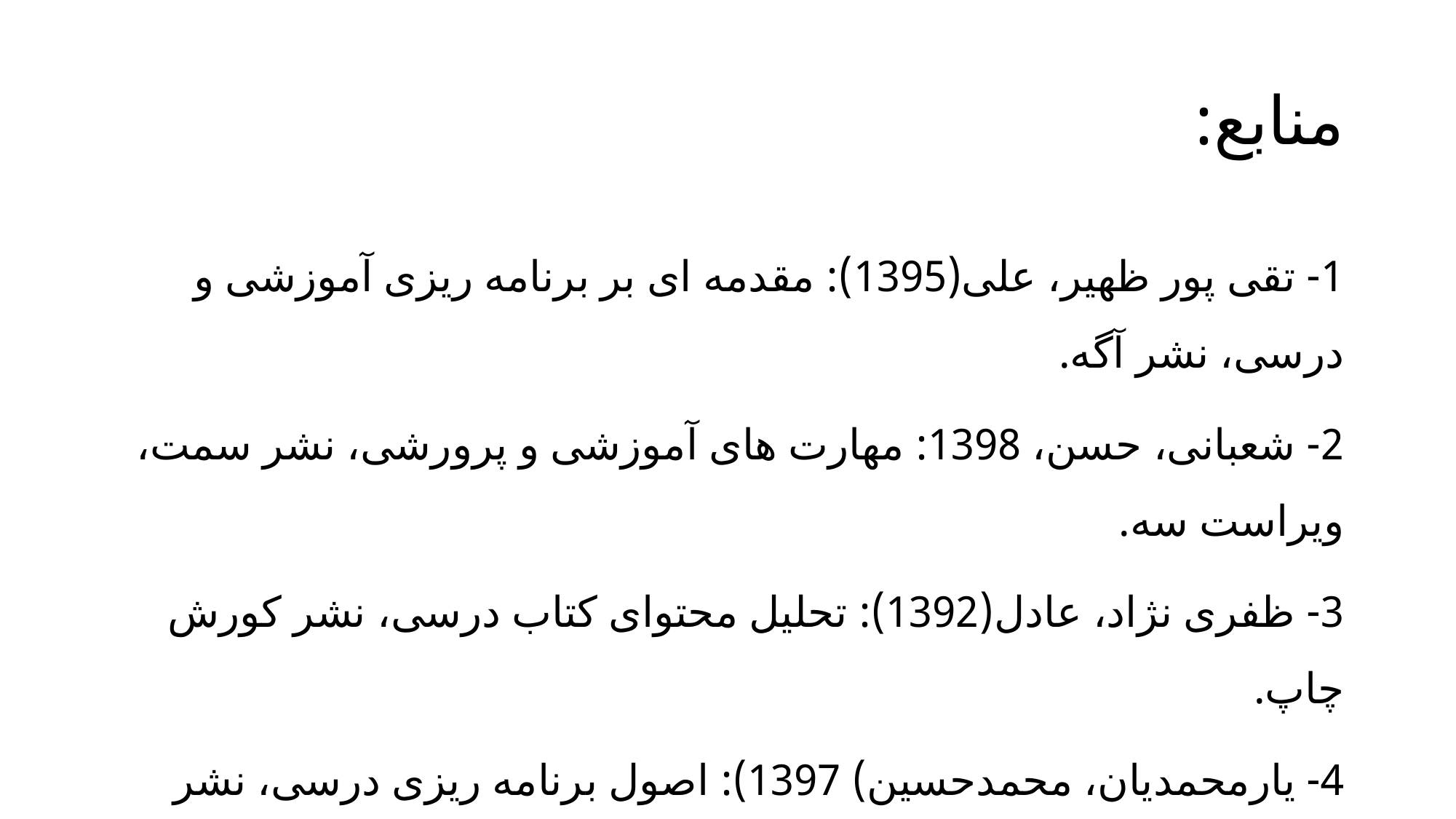

# منابع:
1- تقی پور ظهیر، علی(1395): مقدمه ای بر برنامه ریزی آموزشی و درسی، نشر آگه.
2- شعبانی، حسن، 1398: مهارت های آموزشی و پرورشی، نشر سمت، ویراست سه.
3- ظفری نژاد، عادل(1392): تحلیل محتوای کتاب درسی، نشر کورش چاپ.
4- یارمحمدیان، محمدحسین) 1397): اصول برنامه ریزی درسی، نشر یادواره کتاب.